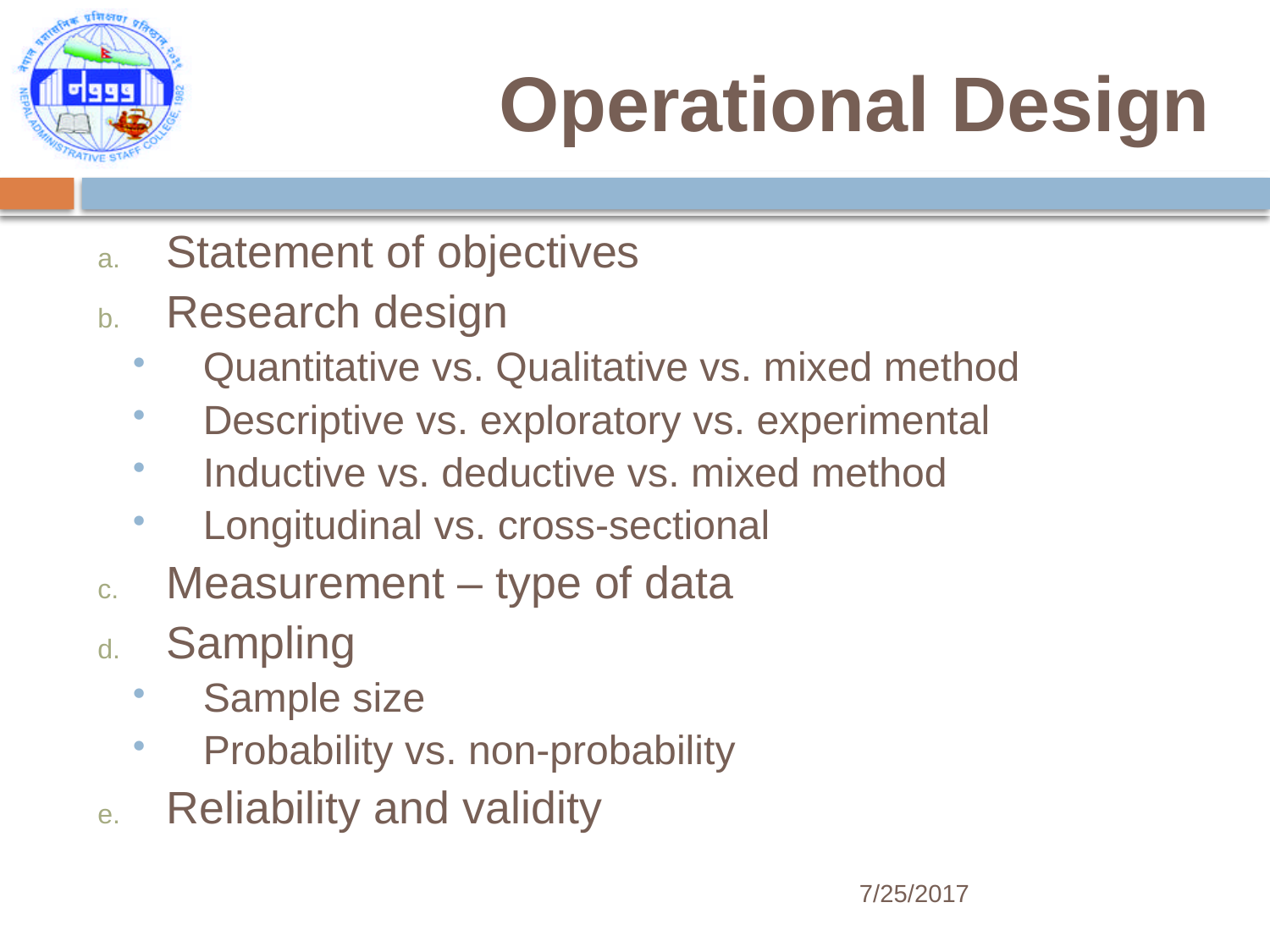

# Operational Design
Statement of objectives
Research design
Quantitative vs. Qualitative vs. mixed method
Descriptive vs. exploratory vs. experimental
Inductive vs. deductive vs. mixed method
Longitudinal vs. cross-sectional
Measurement – type of data
Sampling
Sample size
Probability vs. non-probability
Reliability and validity

7/25/2017